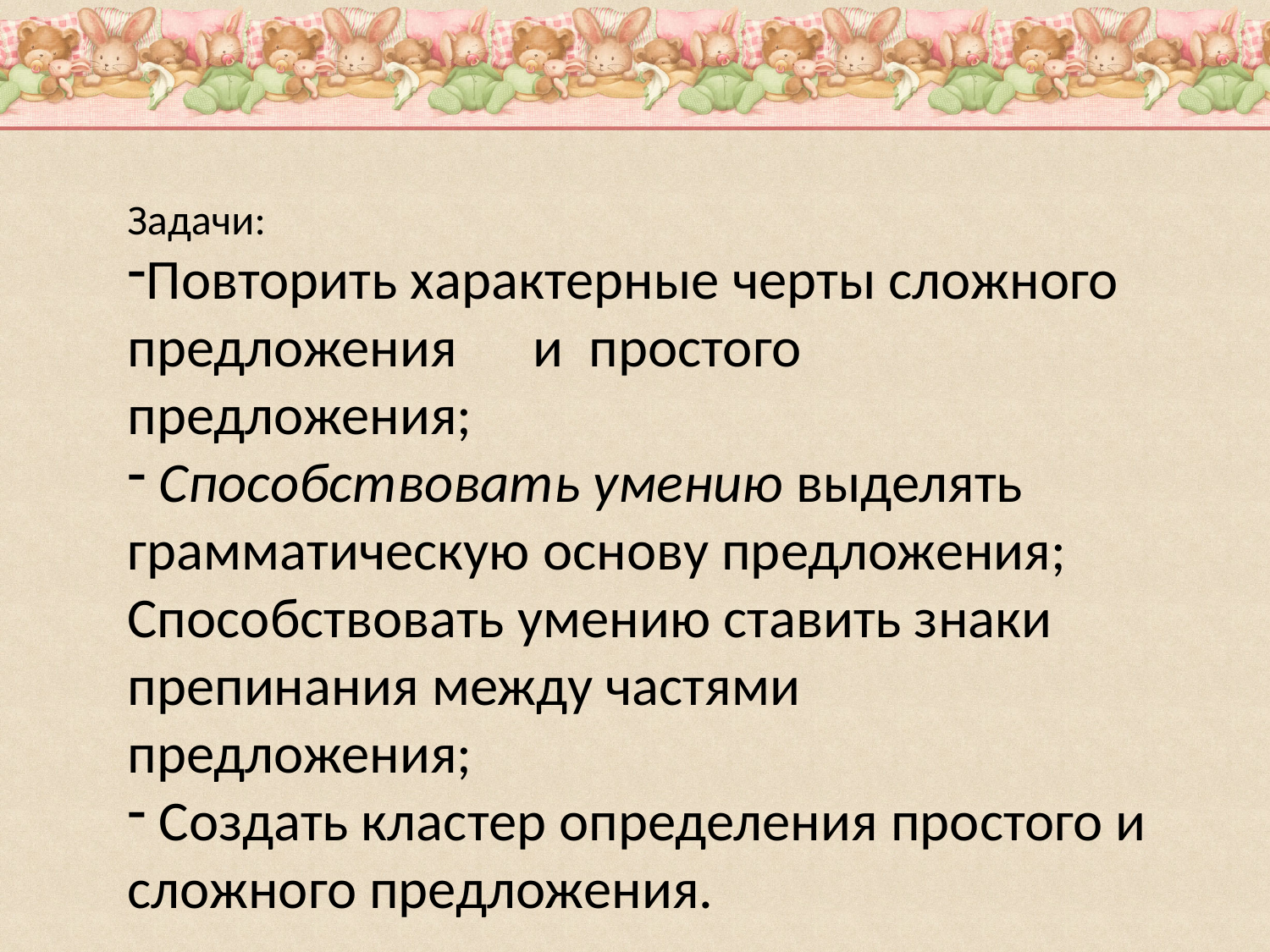

Задачи:
Повторить характерные черты сложного предложения      и  простого предложения;
 Способствовать умению выделять грамматическую основу предложения;
Способствовать умению ставить знаки препинания между частями предложения;
 Создать кластер определения простого и сложного предложения.